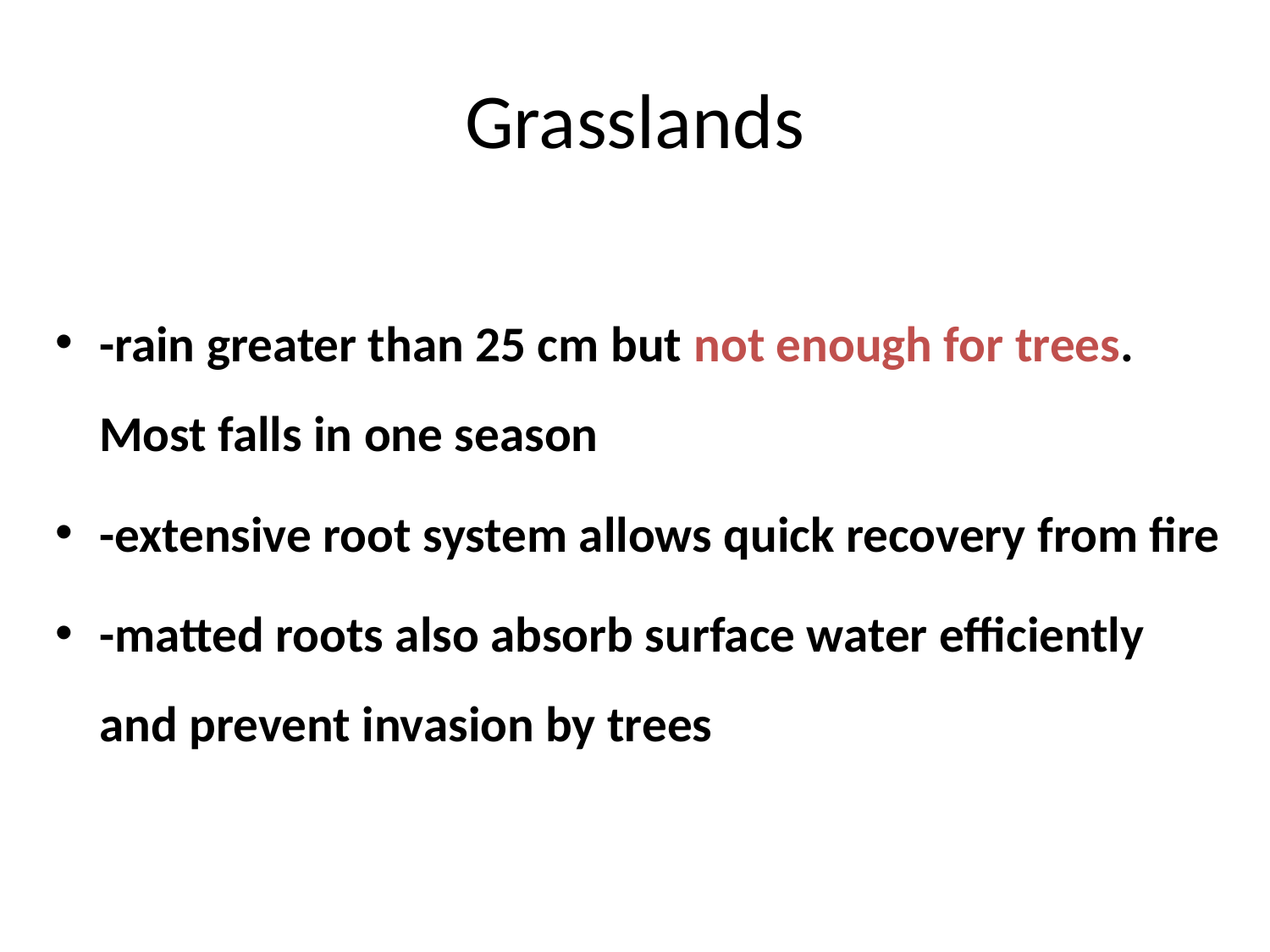

# Grasslands
-rain greater than 25 cm but not enough for trees. Most falls in one season
-extensive root system allows quick recovery from fire
-matted roots also absorb surface water efficiently and prevent invasion by trees